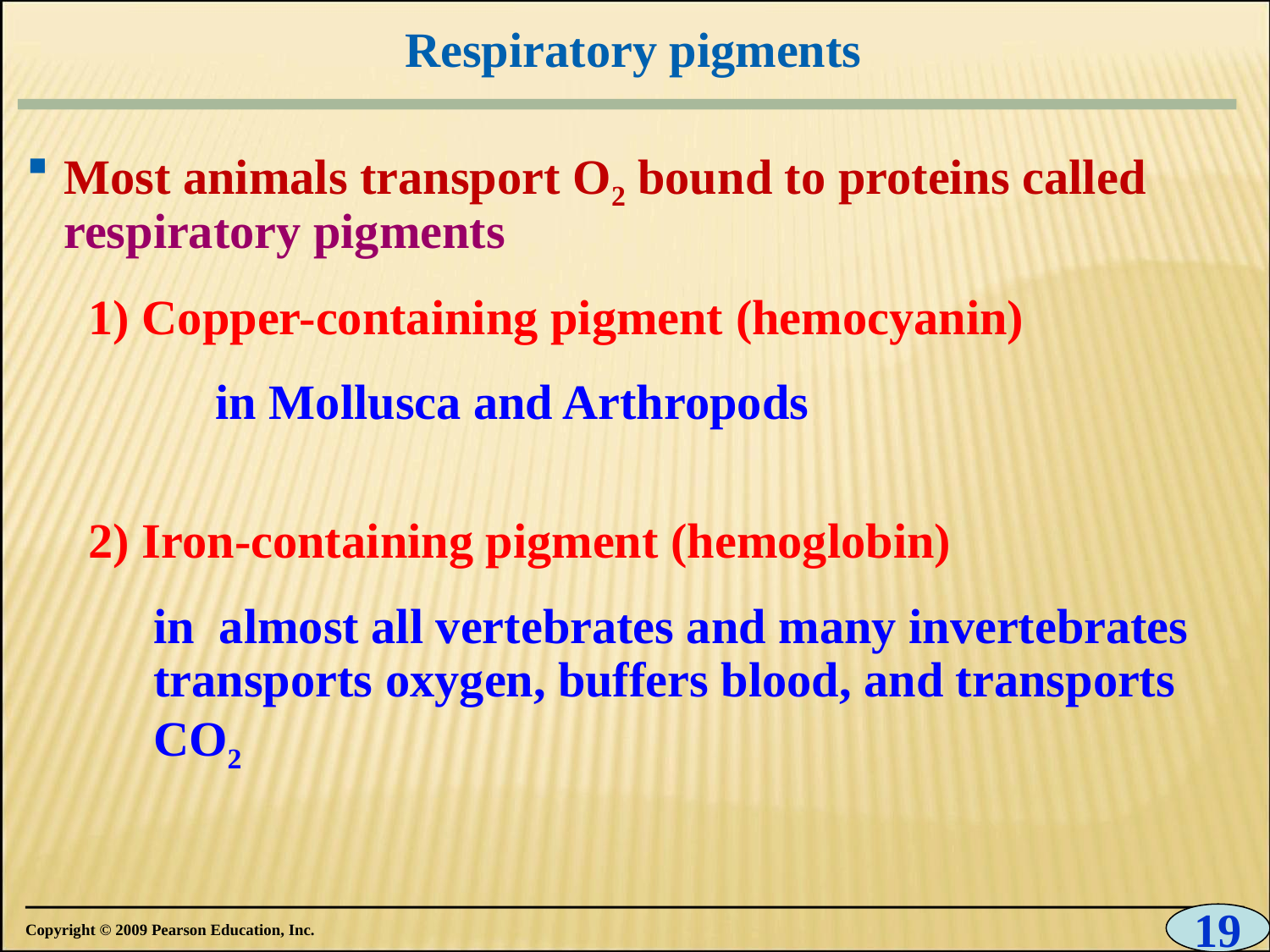

# Respiratory pigments
0

Most animals transport O2 bound to proteins called respiratory pigments
1) Copper-containing pigment (hemocyanin)
	in Mollusca and Arthropods
2) Iron-containing pigment (hemoglobin)
	in  almost all vertebrates and many invertebrates transports oxygen, buffers blood, and transports CO2
19

Copyright © 2009 Pearson Education, Inc.